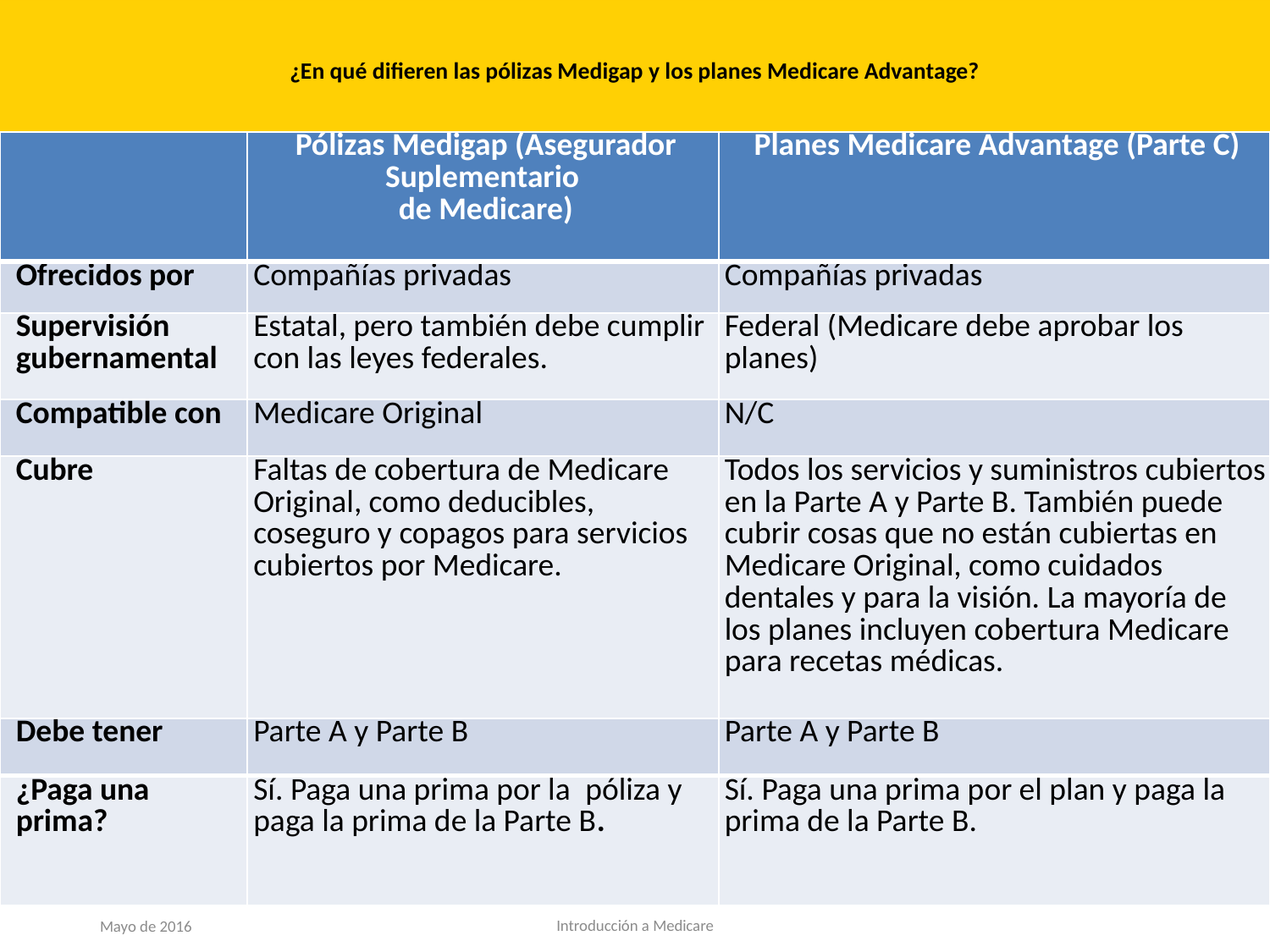

# ¿En qué difieren las pólizas Medigap y los planes Medicare Advantage?
|  | Pólizas Medigap (Asegurador Suplementario de Medicare) | Planes Medicare Advantage (Parte C) |
| --- | --- | --- |
| Ofrecidos por | Compañías privadas | Compañías privadas |
| Supervisión gubernamental | Estatal, pero también debe cumplir con las leyes federales. | Federal (Medicare debe aprobar los planes) |
| Compatible con | Medicare Original | N/C |
| Cubre | Faltas de cobertura de Medicare Original, como deducibles, coseguro y copagos para servicios cubiertos por Medicare. | Todos los servicios y suministros cubiertos en la Parte A y Parte B. También puede cubrir cosas que no están cubiertas en Medicare Original, como cuidados dentales y para la visión. La mayoría de los planes incluyen cobertura Medicare para recetas médicas. |
| Debe tener | Parte A y Parte B | Parte A y Parte B |
| ¿Paga una prima? | Sí. Paga una prima por la póliza y paga la prima de la Parte B. | Sí. Paga una prima por el plan y paga la prima de la Parte B. |
Introducción a Medicare
Mayo de 2016